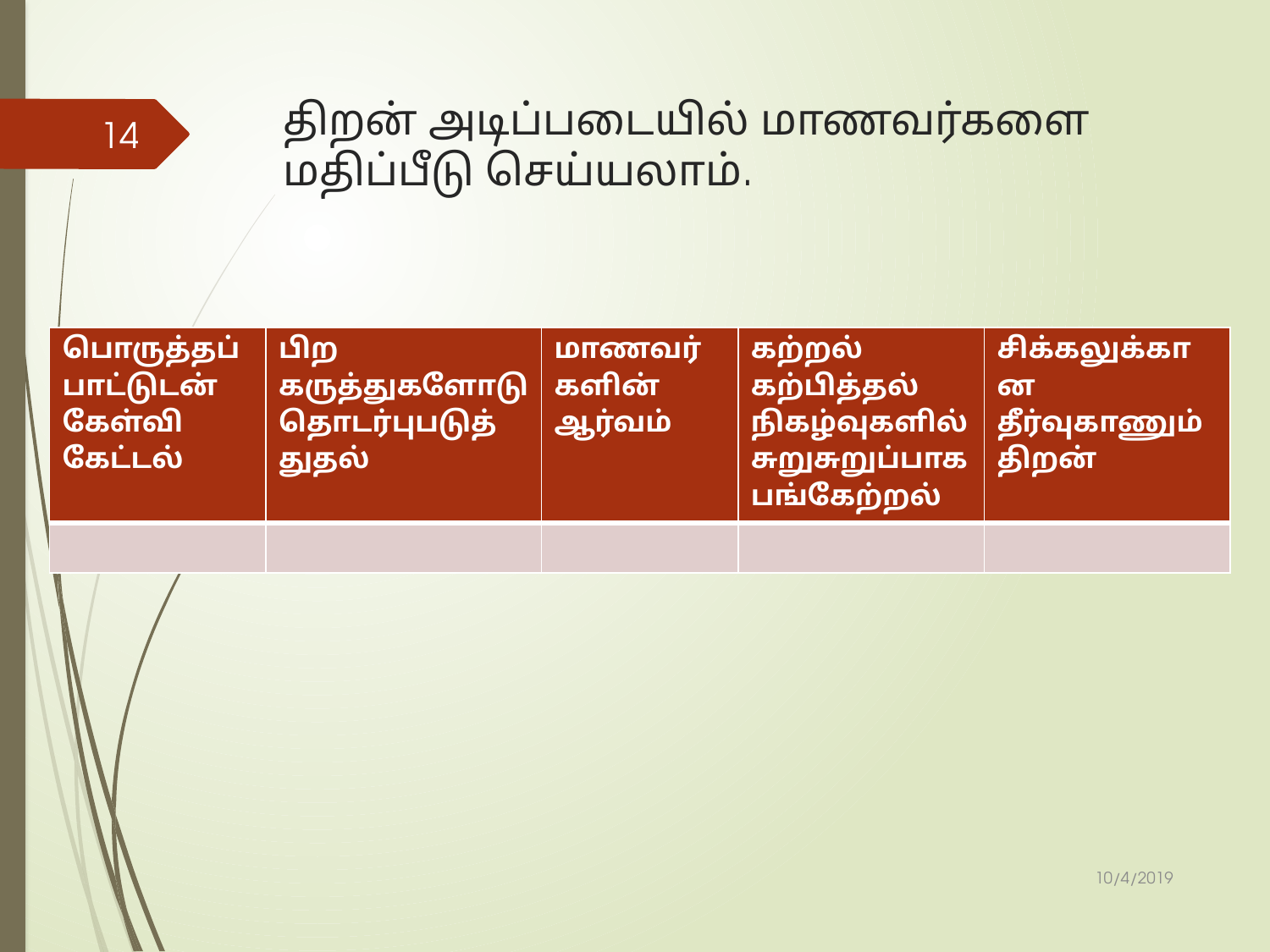

# திறன் அடிப்படையில் மாணவர்களை மதிப்பீடு செய்யலாம்.
14
| பொருத்தப்பாட்டுடன் கேள்வி கேட்டல் | பிற கருத்துகளோடு தொடர்புபடுத்துதல் | மாணவர்களின் ஆர்வம் | கற்றல் கற்பித்தல் நிகழ்வுகளில் சுறுசுறுப்பாக பங்கேற்றல் | சிக்கலுக்கான தீர்வுகாணும் திறன் |
| --- | --- | --- | --- | --- |
|  |  |  |  |  |
10/4/2019